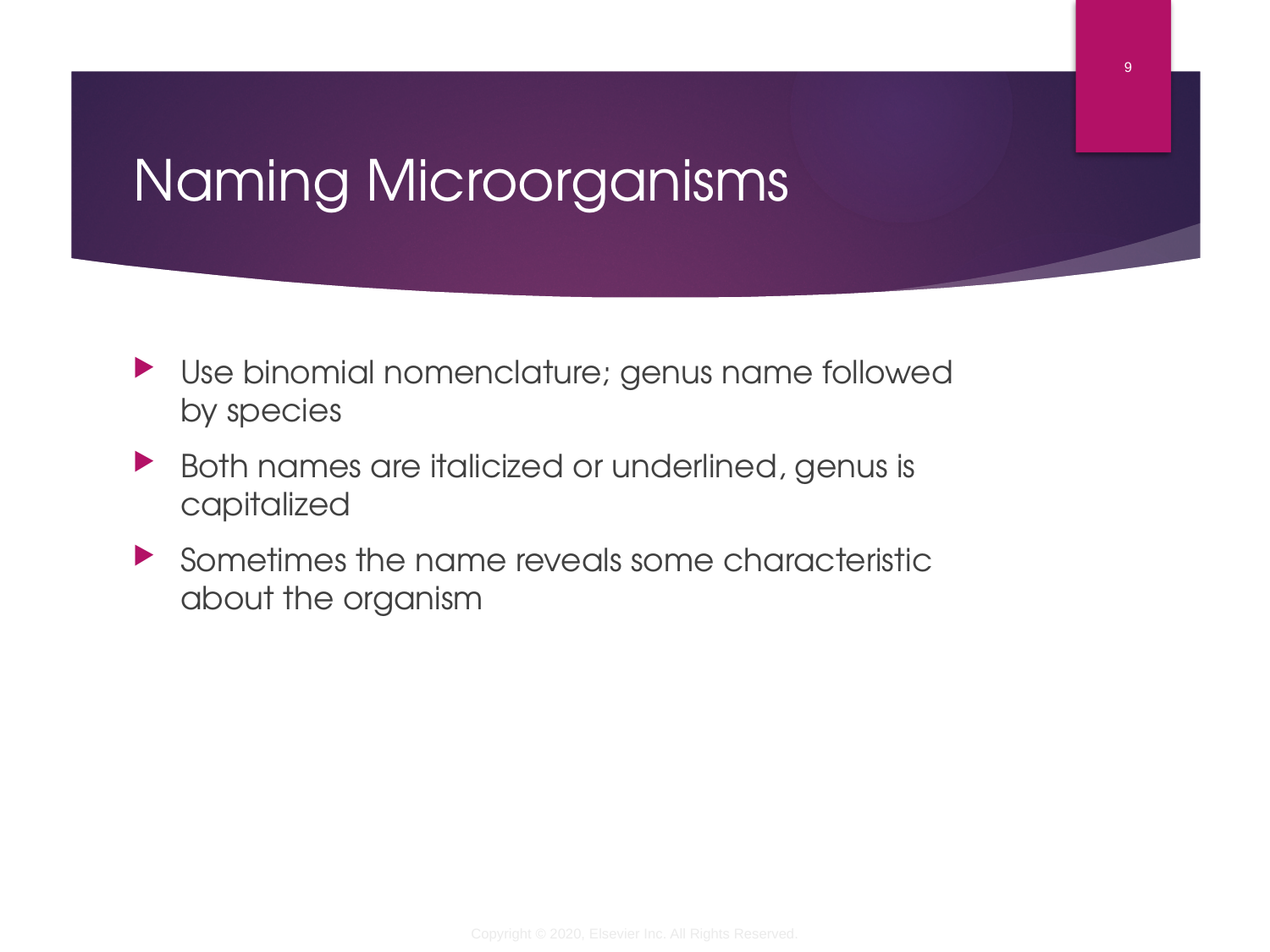

9

# Naming Microorganisms
Use binomial nomenclature; genus name followed by species
Both names are italicized or underlined, genus is capitalized
Sometimes the name reveals some characteristic about the organism